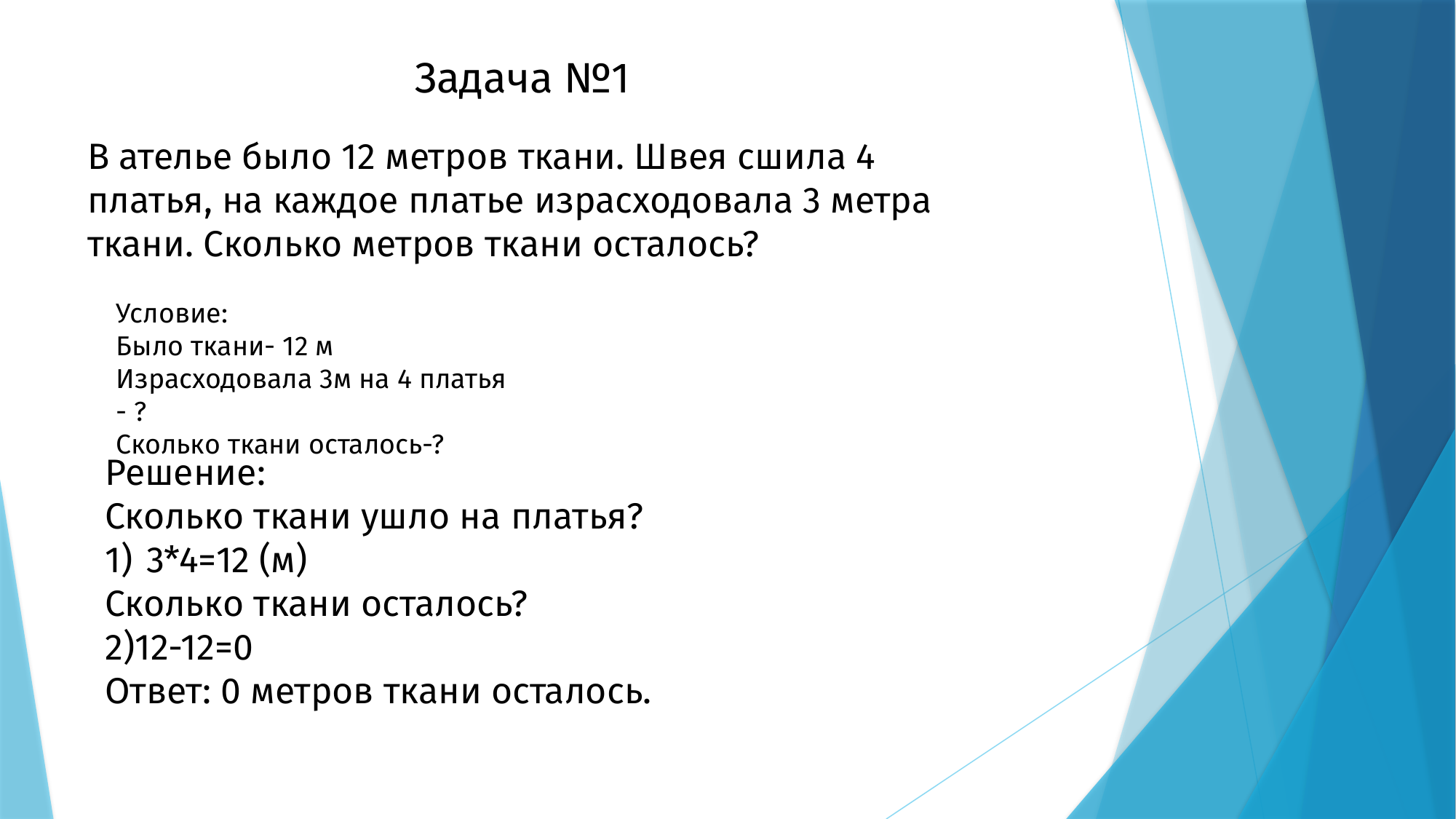

Задача №1
В ателье было 12 метров ткани. Швея сшила 4 платья, на каждое платье израсходовала 3 метра ткани. Сколько метров ткани осталось?
Условие:
Было ткани- 12 м
Израсходовала 3м на 4 платья - ?
Сколько ткани осталось-?
Решение:
Сколько ткани ушло на платья?
3*4=12 (м)
Сколько ткани осталось?
2)12-12=0
Ответ: 0 метров ткани осталось.